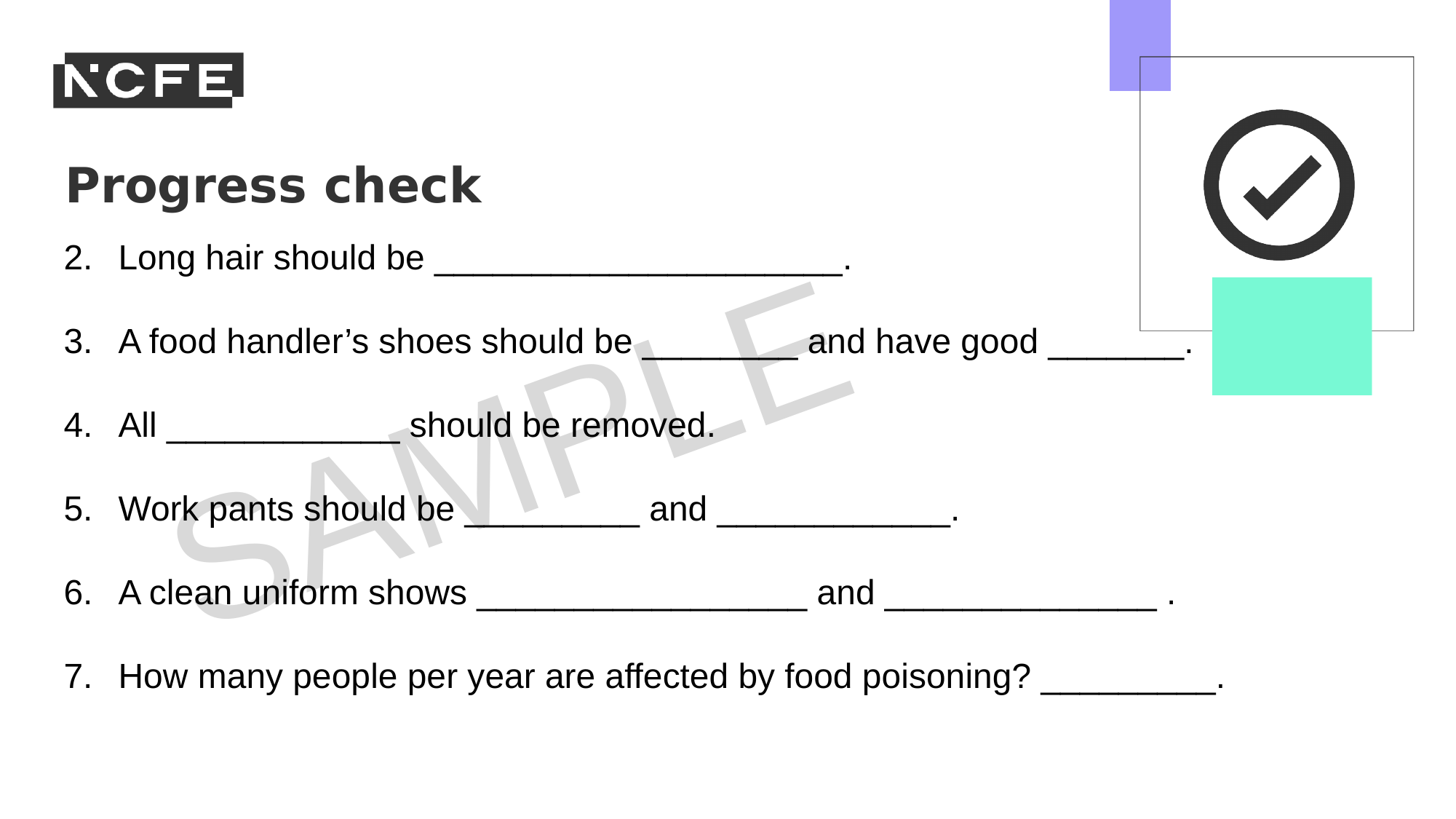

Long hair should be _____________________.

A food handler’s shoes should be ________ and have good _______.

All ____________ should be removed.

Work pants should be _________ and ____________.

A clean uniform shows _________________ and ______________ .

How many people per year are affected by food poisoning? _________.